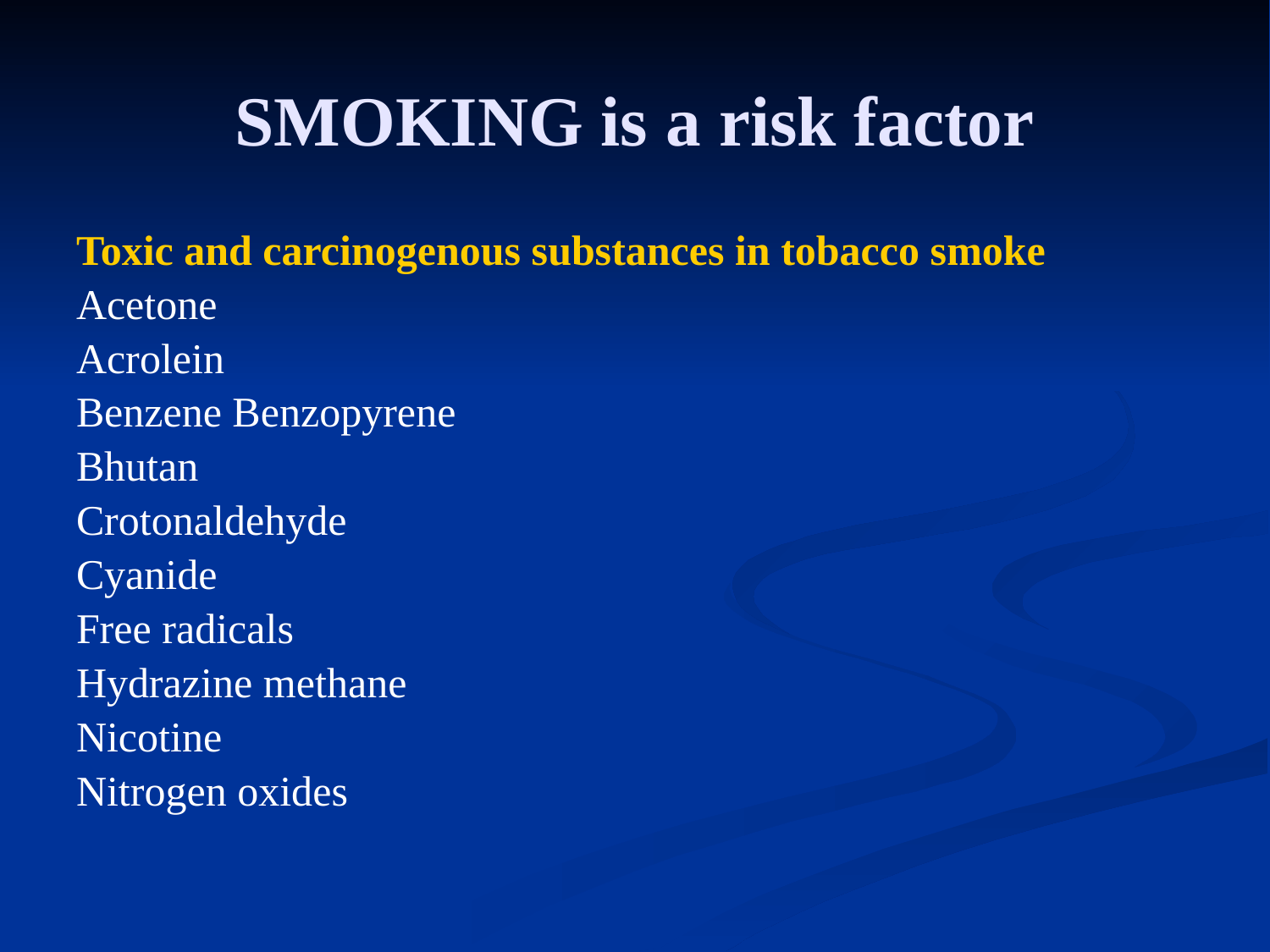

# SMOKING is a risk factor
Toxic and carcinogenous substances in tobacco smoke
Acetone
Acrolein
Benzene Benzopyrene
Bhutan
Crotonaldehyde
Cyanide
Free radicals
Hydrazine methane
Nicotine
Nitrogen oxides